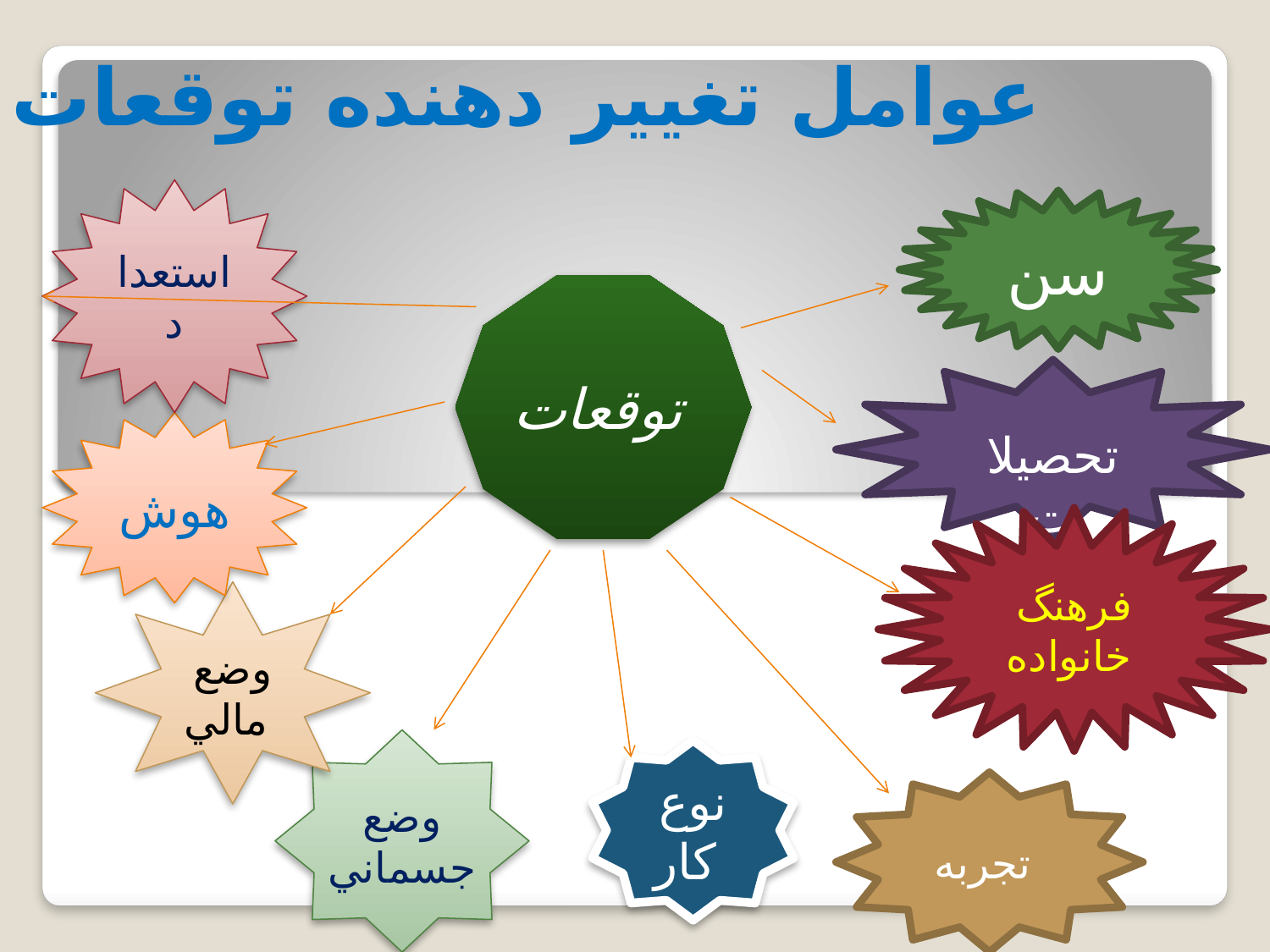

# عوامل تغيير دهنده توقعات

استعداد
سن
توقعات
 تحصيلات
هوش
فرهنگ خانواده
وضع مالي
وضع جسماني
نوع كار
تجربه